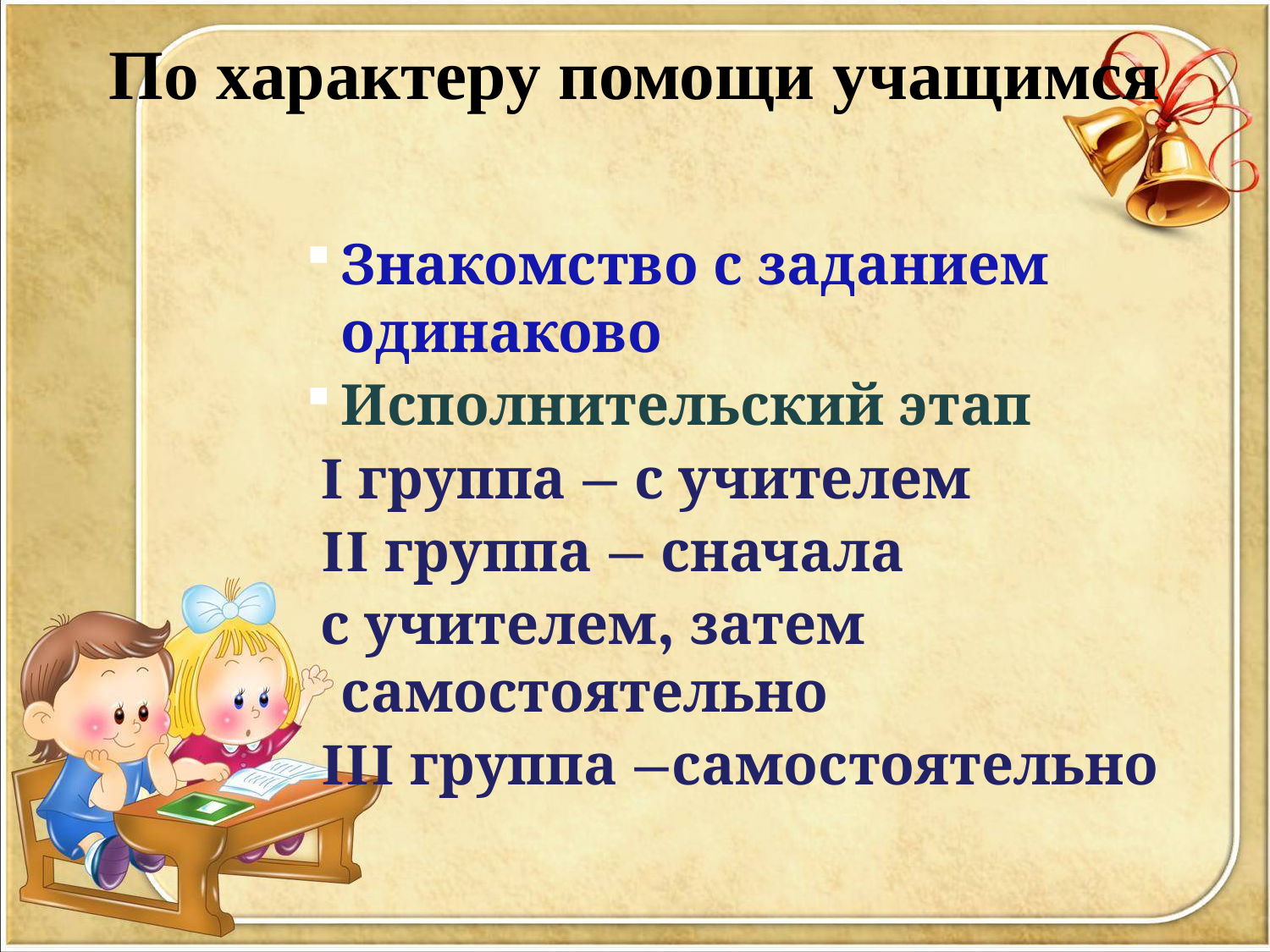

# По характеру помощи учащимся
Знакомство с заданием одинаково
Исполнительский этап
 I группа – с учителем
 II группа – сначала
 с учителем, затем самостоятельно
 III группа –самостоятельно